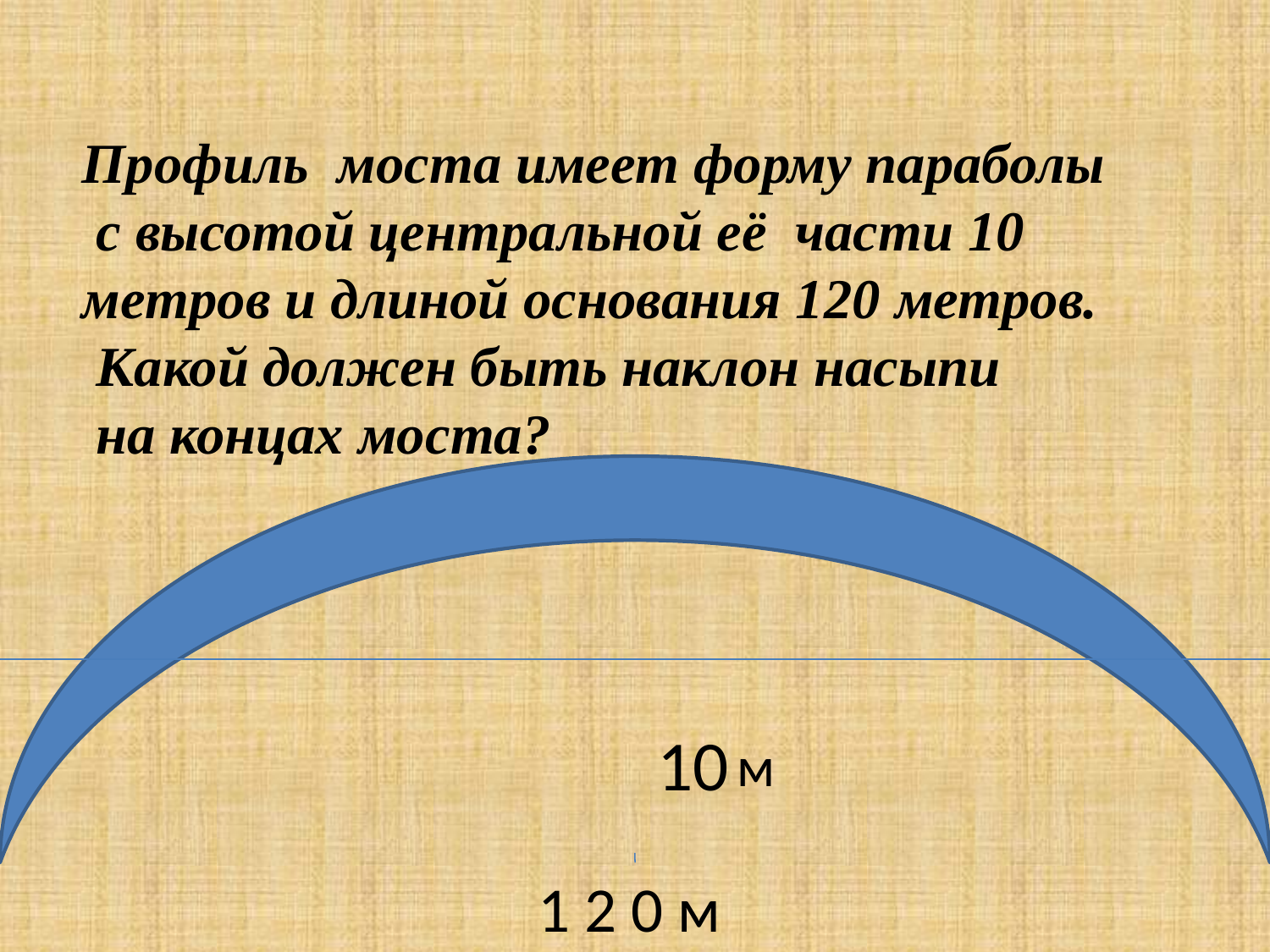

Профиль  моста имеет форму параболы
 с высотой центральной её  части 10 метров и длиной основания 120 метров.
 Какой должен быть наклон насыпи
 на концах моста?
10
м
1 2 0
м